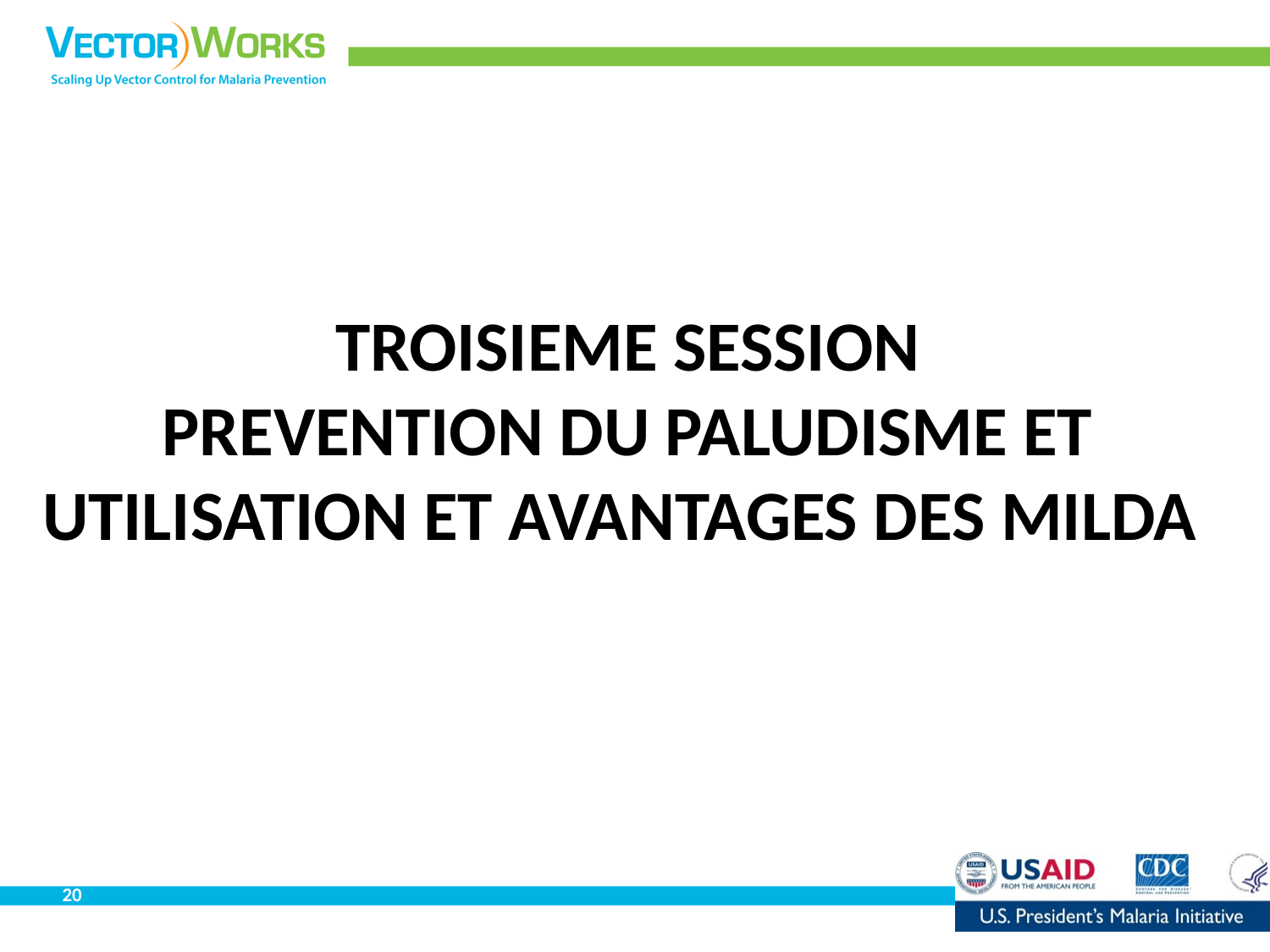

# TROISIEME SESSION PREVENTION DU PALUDISME ET UTILISATION ET AVANTAGES DES MILDA
20